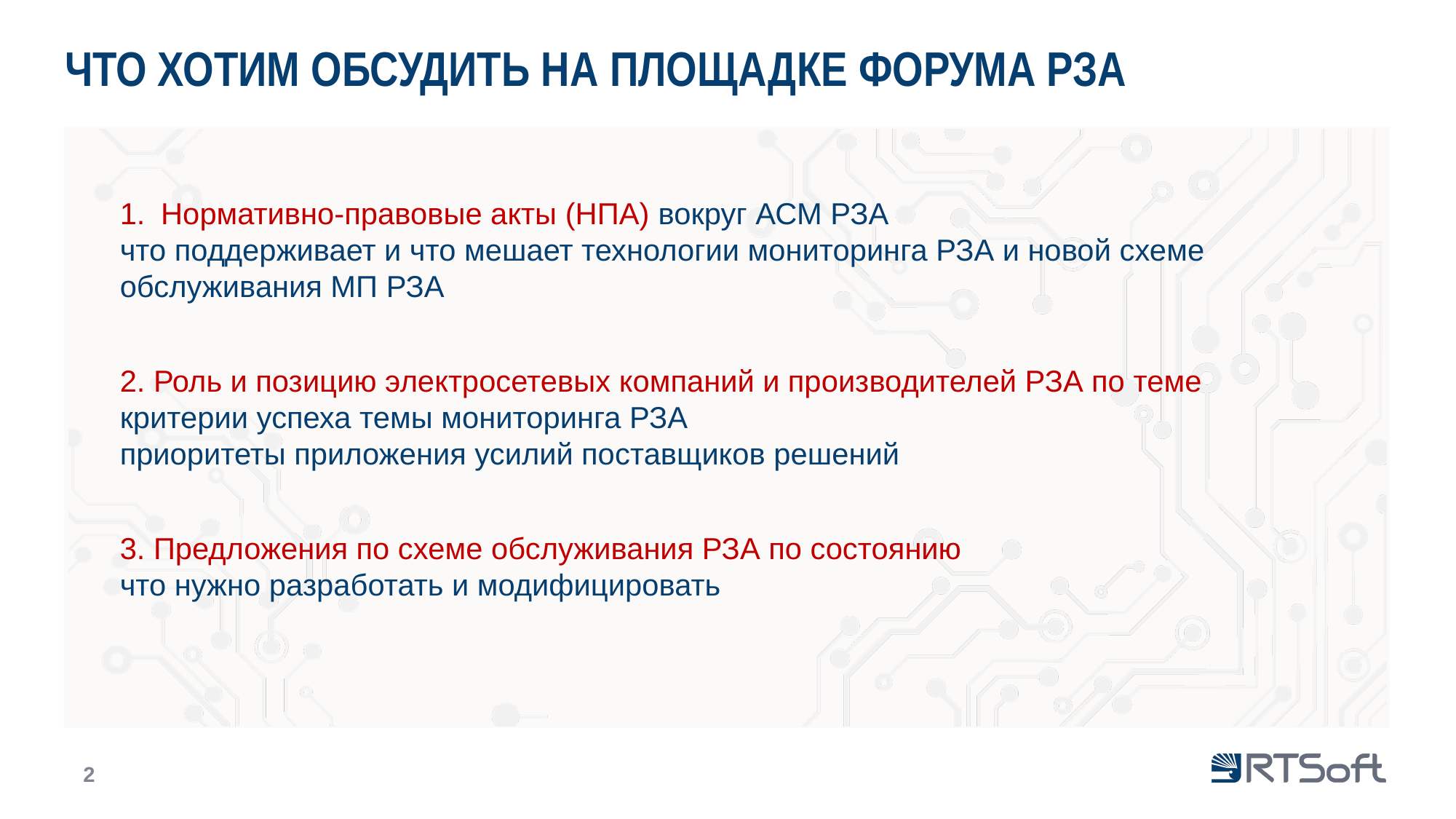

# Что хотим обсудить на площадке Форума РЗА
Нормативно-правовые акты (НПА) вокруг АСМ РЗА
что поддерживает и что мешает технологии мониторинга РЗА и новой схеме обслуживания МП РЗА
2. Роль и позицию электросетевых компаний и производителей РЗА по теме
критерии успеха темы мониторинга РЗА
приоритеты приложения усилий поставщиков решений
3. Предложения по схеме обслуживания РЗА по состоянию
что нужно разработать и модифицировать
2